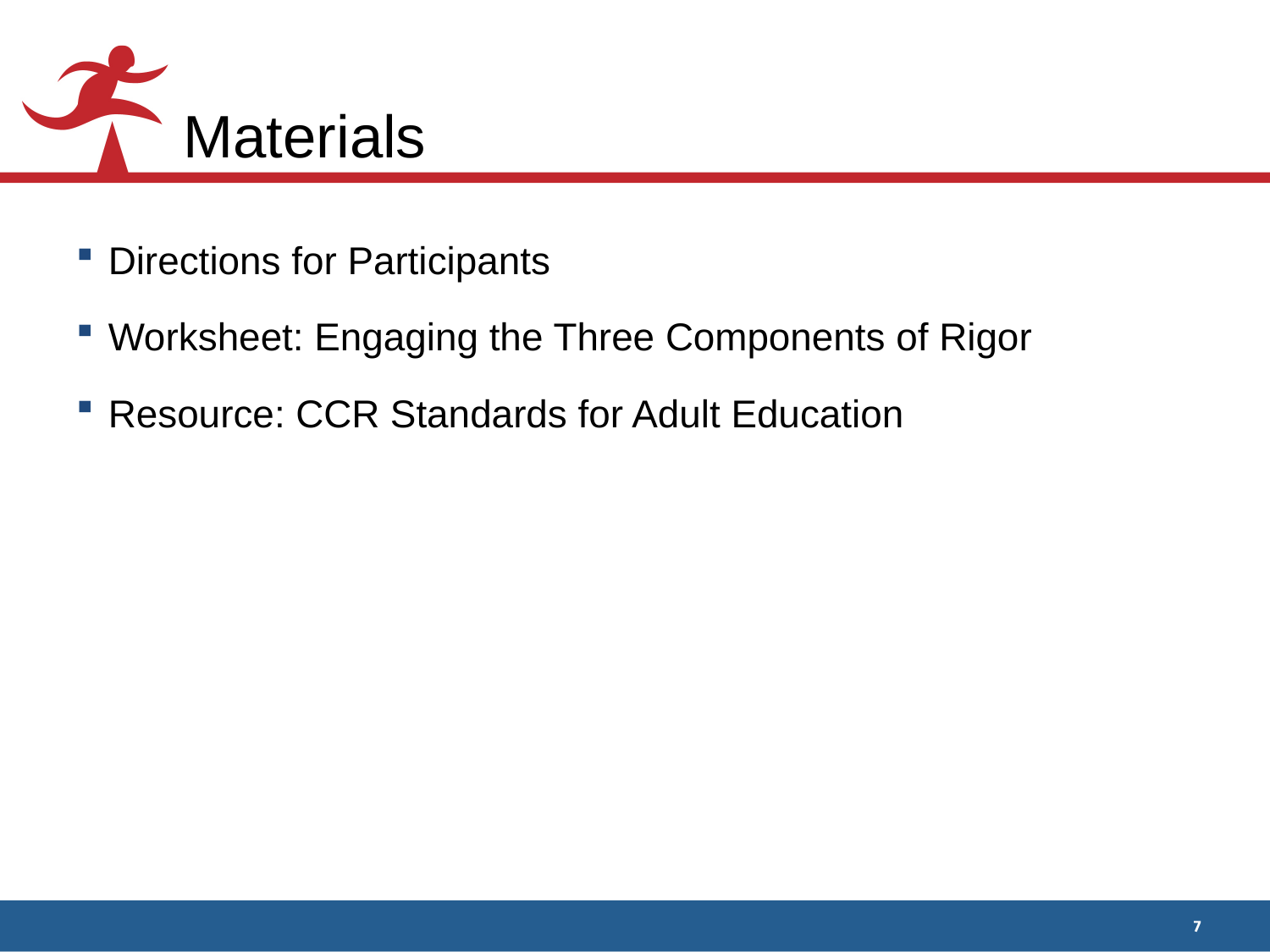

# Materials
Directions for Participants
Worksheet: Engaging the Three Components of Rigor
Resource: CCR Standards for Adult Education